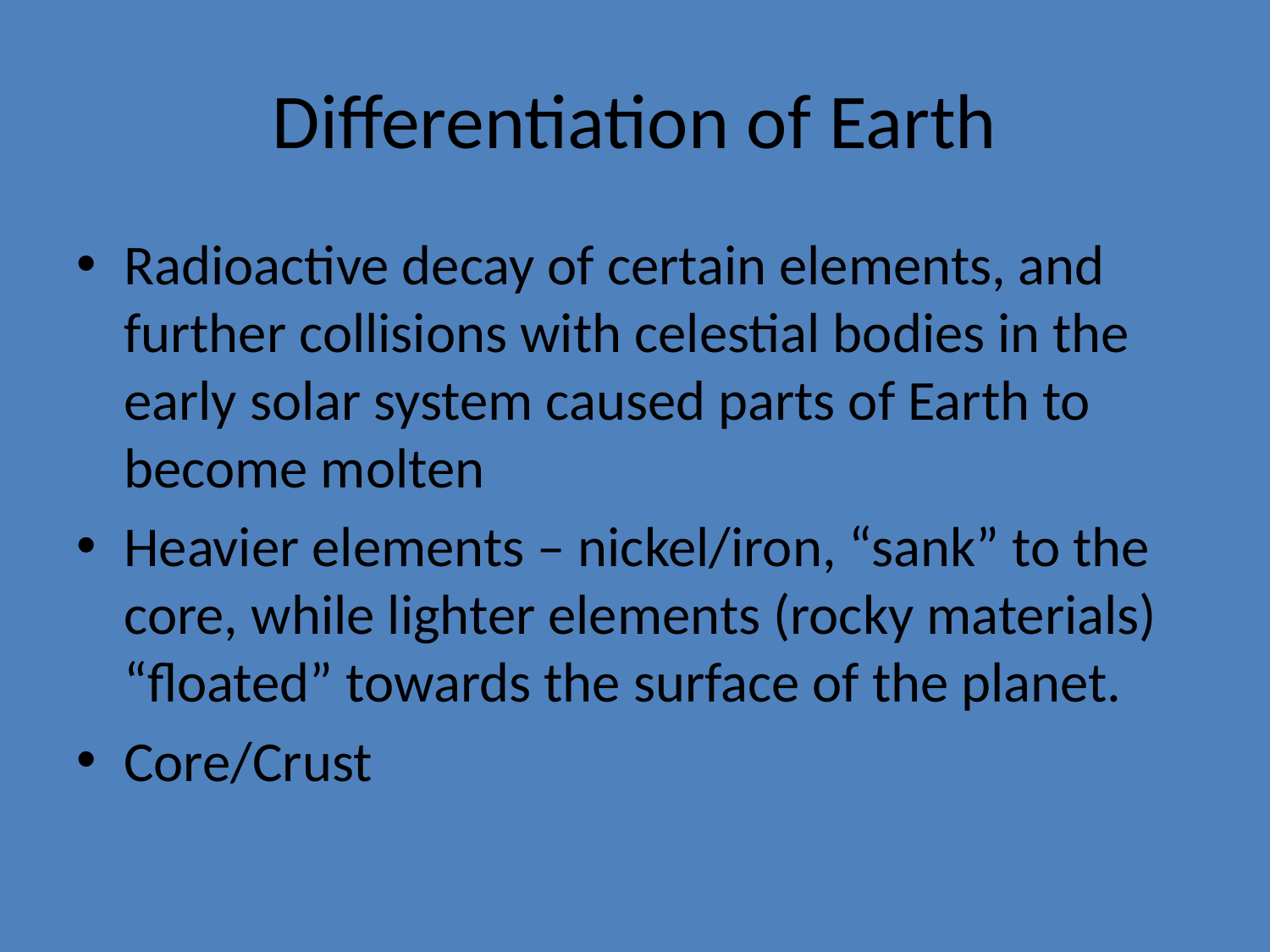

# Differentiation of Earth
Radioactive decay of certain elements, and further collisions with celestial bodies in the early solar system caused parts of Earth to become molten
Heavier elements – nickel/iron, “sank” to the core, while lighter elements (rocky materials) “floated” towards the surface of the planet.
Core/Crust